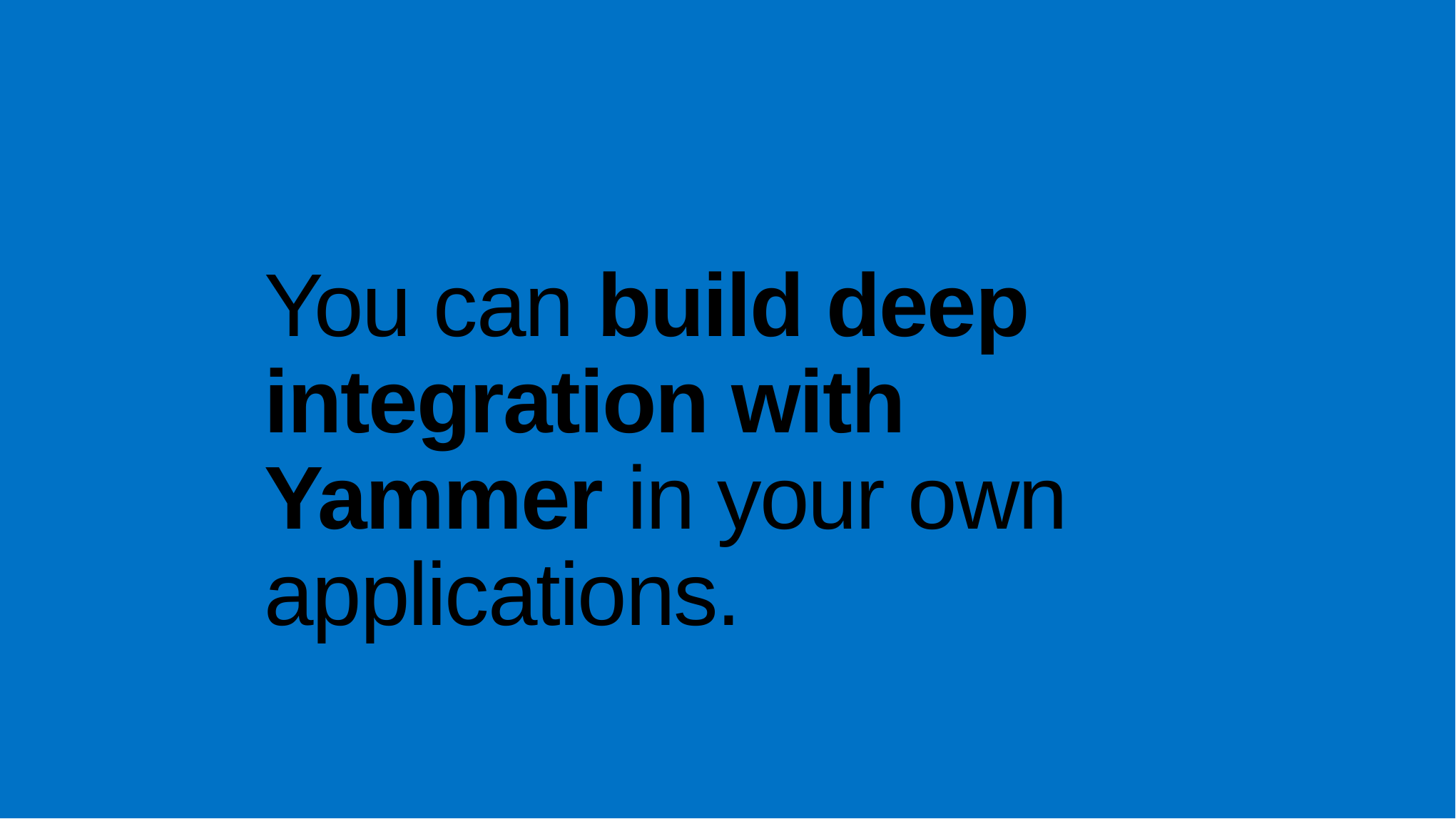

# You can build deep integration with Yammer in your own applications.